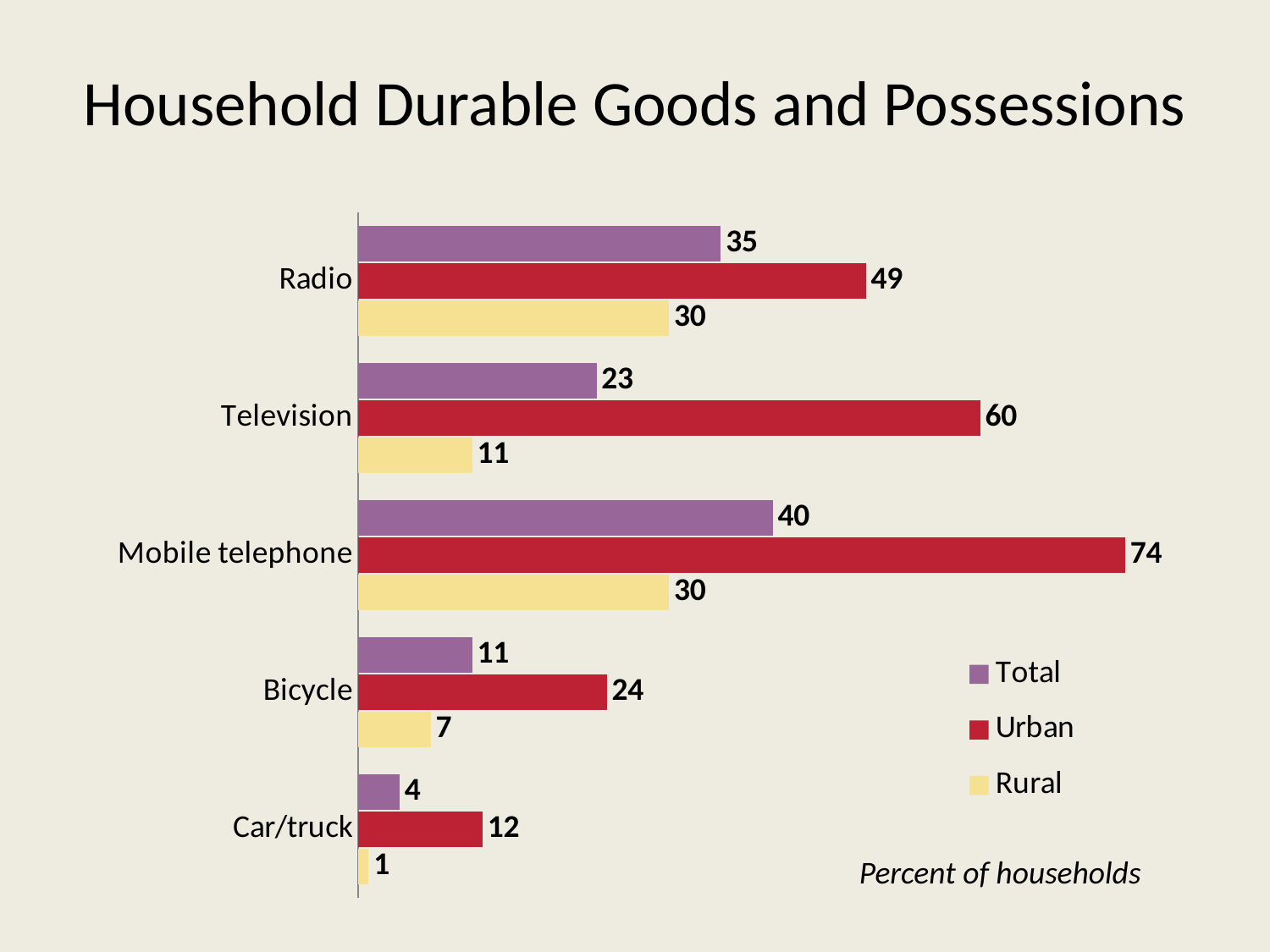

# Household Durable Goods and Possessions

### Chart

| Category | Rural | Urban | Total |
|---|---|---|---|
| Car/truck | 1.0 | 12.0 | 4.0 |
| Bicycle | 7.0 | 24.0 | 11.0 |
| Mobile telephone | 30.0 | 74.0 | 40.0 |
| Television | 11.0 | 60.0 | 23.0 |
| Radio | 30.0 | 49.0 | 35.0 |
Percent of households